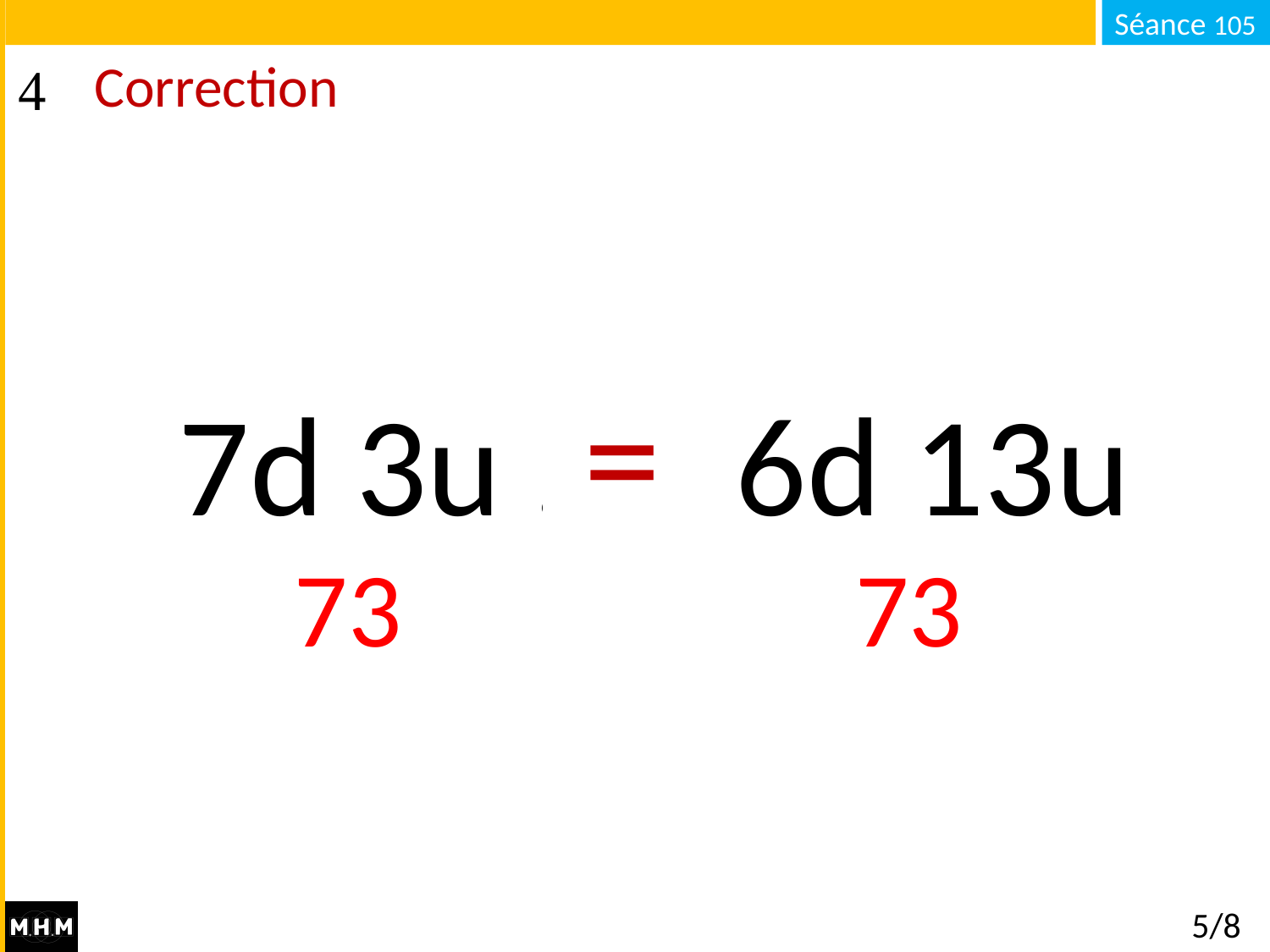

# Correction
=
7d 3u . . . 6d 13u
73                   73
5/8